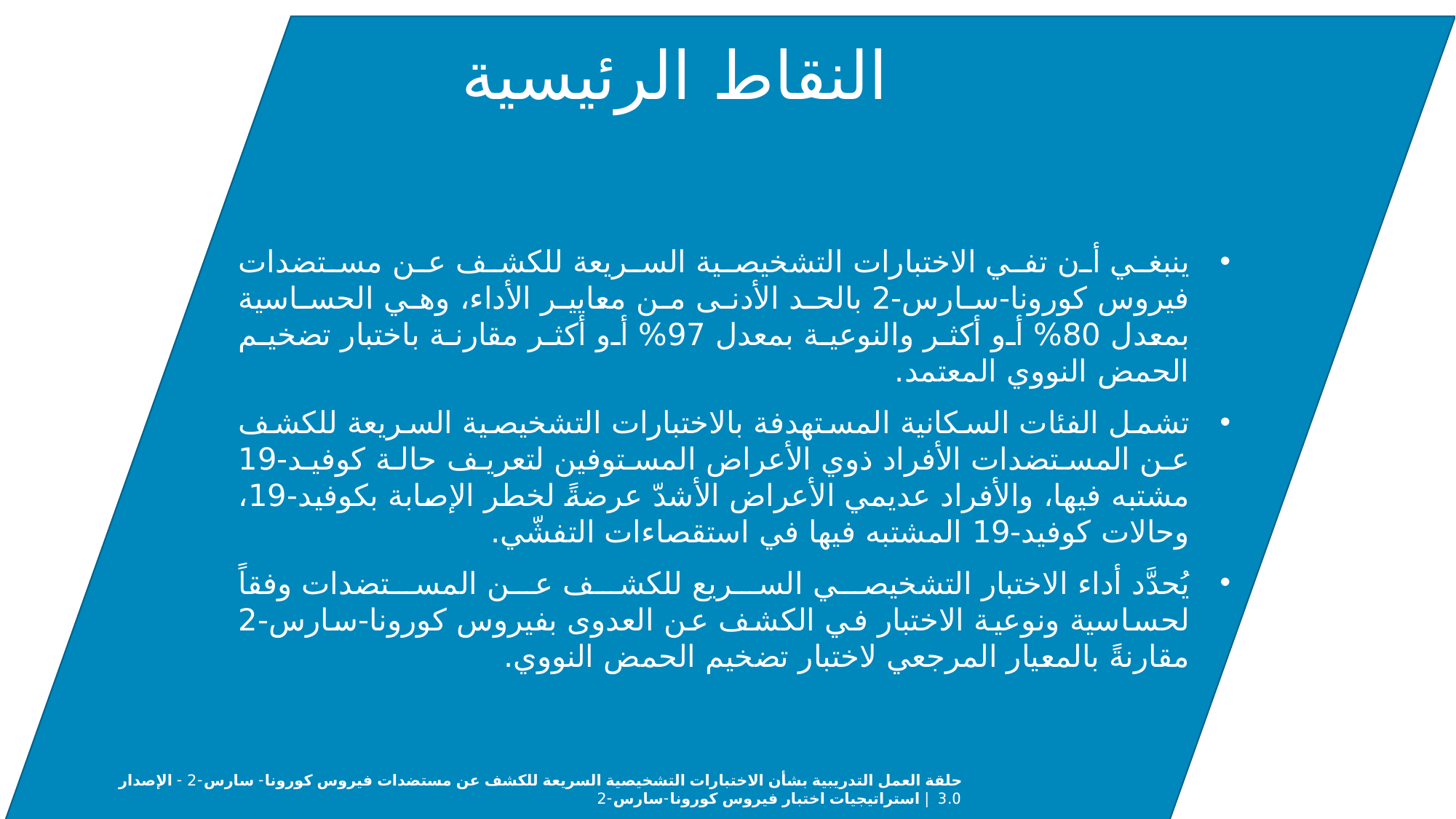

النقاط الرئيسية
ينبغي أن تفي الاختبارات التشخيصية السريعة للكشف عن مستضدات فيروس كورونا-سارس-2 بالحد الأدنى من معايير الأداء، وهي الحساسية بمعدل 80% أو أكثر والنوعية بمعدل 97% أو أكثر مقارنة باختبار تضخيم الحمض النووي المعتمد.
تشمل الفئات السكانية المستهدفة بالاختبارات التشخيصية السريعة للكشف عن المستضدات الأفراد ذوي الأعراض المستوفين لتعريف حالة كوفيد-19 مشتبه فيها، والأفراد عديمي الأعراض الأشدّ عرضةً لخطر الإصابة بكوفيد-19، وحالات كوفيد-19 المشتبه فيها في استقصاءات التفشّي.
يُحدَّد أداء الاختبار التشخيصي السريع للكشف عن المستضدات وفقاً لحساسية ونوعية الاختبار في الكشف عن العدوى بفيروس كورونا-سارس-2 مقارنةً بالمعيار المرجعي لاختبار تضخيم الحمض النووي.
حلقة العمل التدريبية بشأن الاختبارات التشخيصية السريعة للكشف عن مستضدات فيروس كورونا- سارس-2 - الإصدار 3.0 | استراتيجيات اختبار فيروس كورونا-سارس-2
19